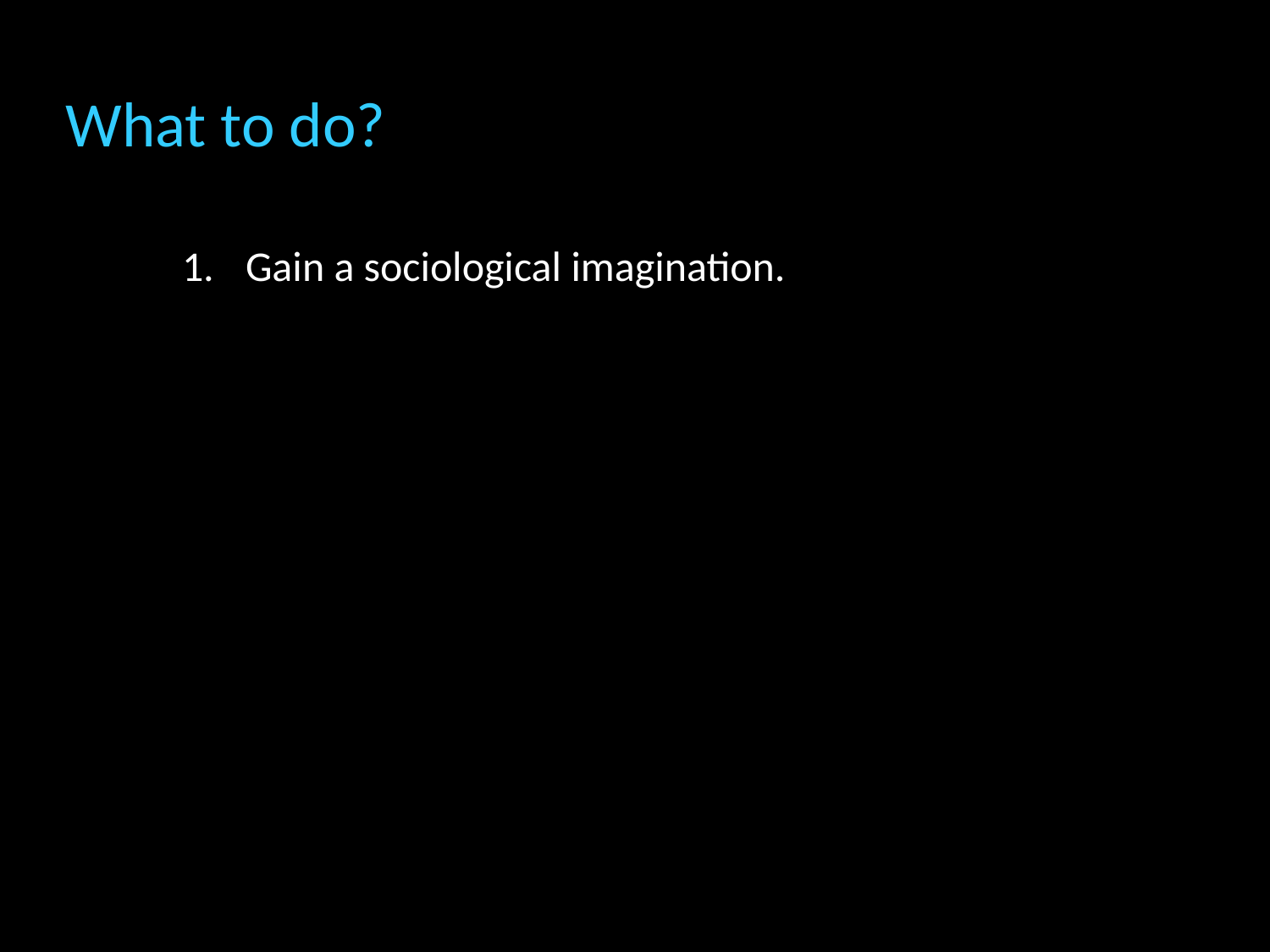

# What to do?
Gain a sociological imagination.